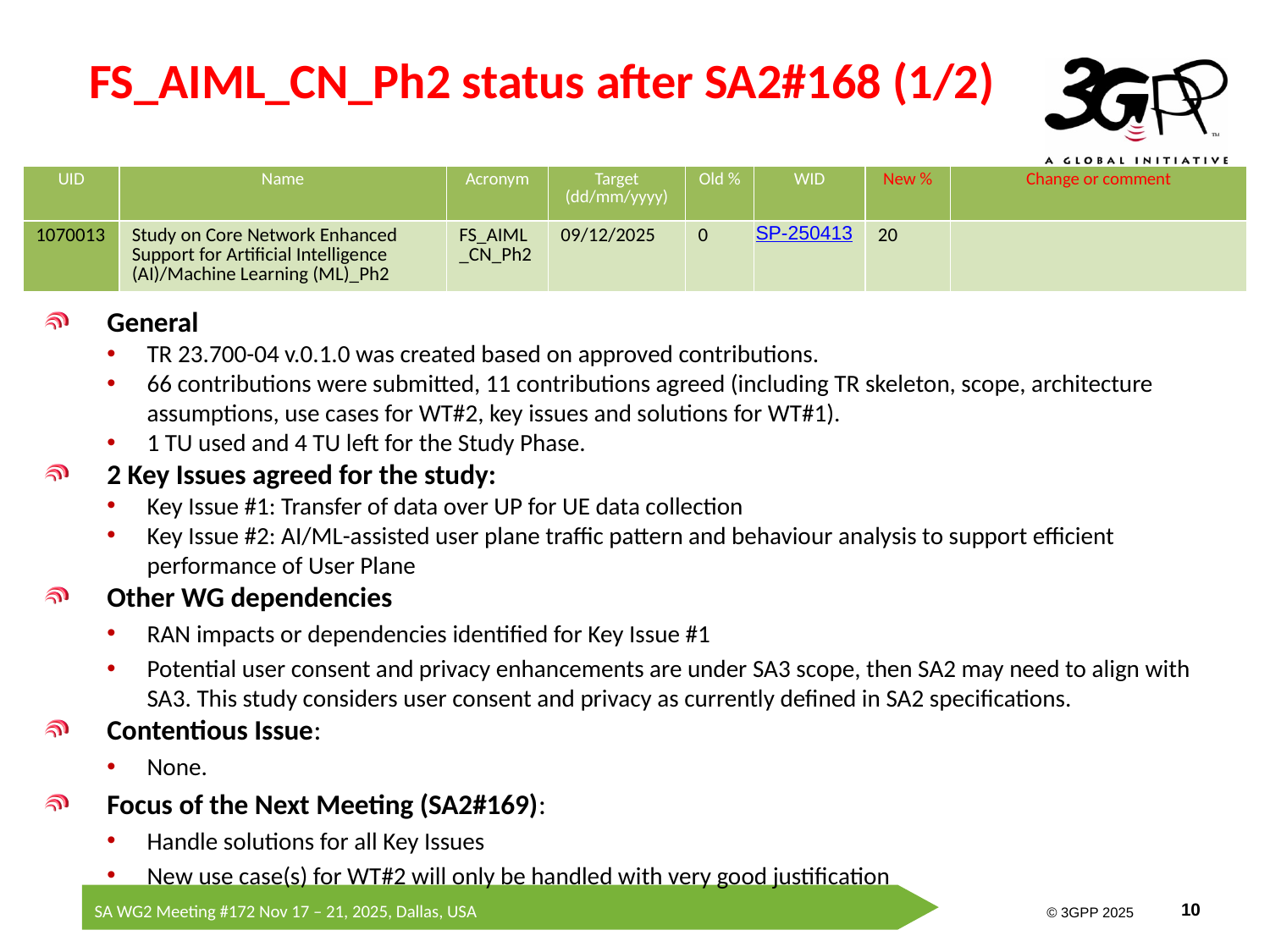

# FS_AIML_CN_Ph2 status after SA2#168 (1/2)
| UID | Name | Acronym | Target (dd/mm/yyyy) | Old % | WID | New % | Change or comment |
| --- | --- | --- | --- | --- | --- | --- | --- |
| 1070013 | Study on Core Network Enhanced Support for Artificial Intelligence (AI)/Machine Learning (ML)\_Ph2 | FS\_AIML\_CN\_Ph2 | 09/12/2025 | 0 | SP-250413 | 20 |  |
General
TR 23.700-04 v.0.1.0 was created based on approved contributions.
66 contributions were submitted, 11 contributions agreed (including TR skeleton, scope, architecture assumptions, use cases for WT#2, key issues and solutions for WT#1).
1 TU used and 4 TU left for the Study Phase.
2 Key Issues agreed for the study:
Key Issue #1: Transfer of data over UP for UE data collection
Key Issue #2: AI/ML-assisted user plane traffic pattern and behaviour analysis to support efficient performance of User Plane
Other WG dependencies
RAN impacts or dependencies identified for Key Issue #1
Potential user consent and privacy enhancements are under SA3 scope, then SA2 may need to align with SA3. This study considers user consent and privacy as currently defined in SA2 specifications.
Contentious Issue:
None.
Focus of the Next Meeting (SA2#169):
Handle solutions for all Key Issues
New use case(s) for WT#2 will only be handled with very good justification